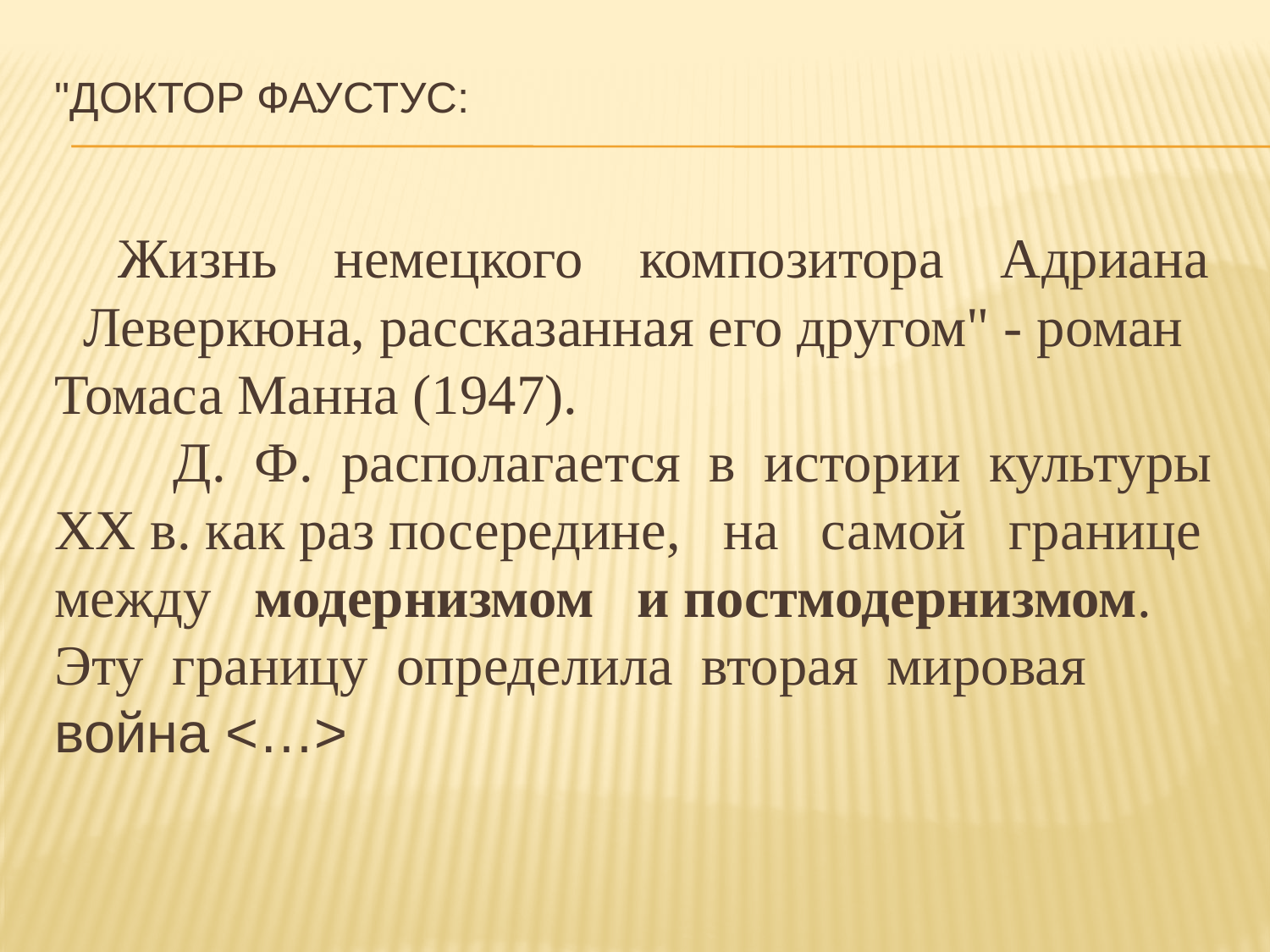

# "ДОКТОР ФАУСТУС:
 Жизнь    немецкого    композитора    Адриана    Леверкюна, рассказанная его другом" - роман Томаса Манна (1947).
     Д.  Ф.  располагается  в  истории  культуры  ХХ в. как раз посередине,   на   самой   границе   между   модернизмом   и постмодернизмом.  Эту  границу  определила  вторая  мировая война <…>